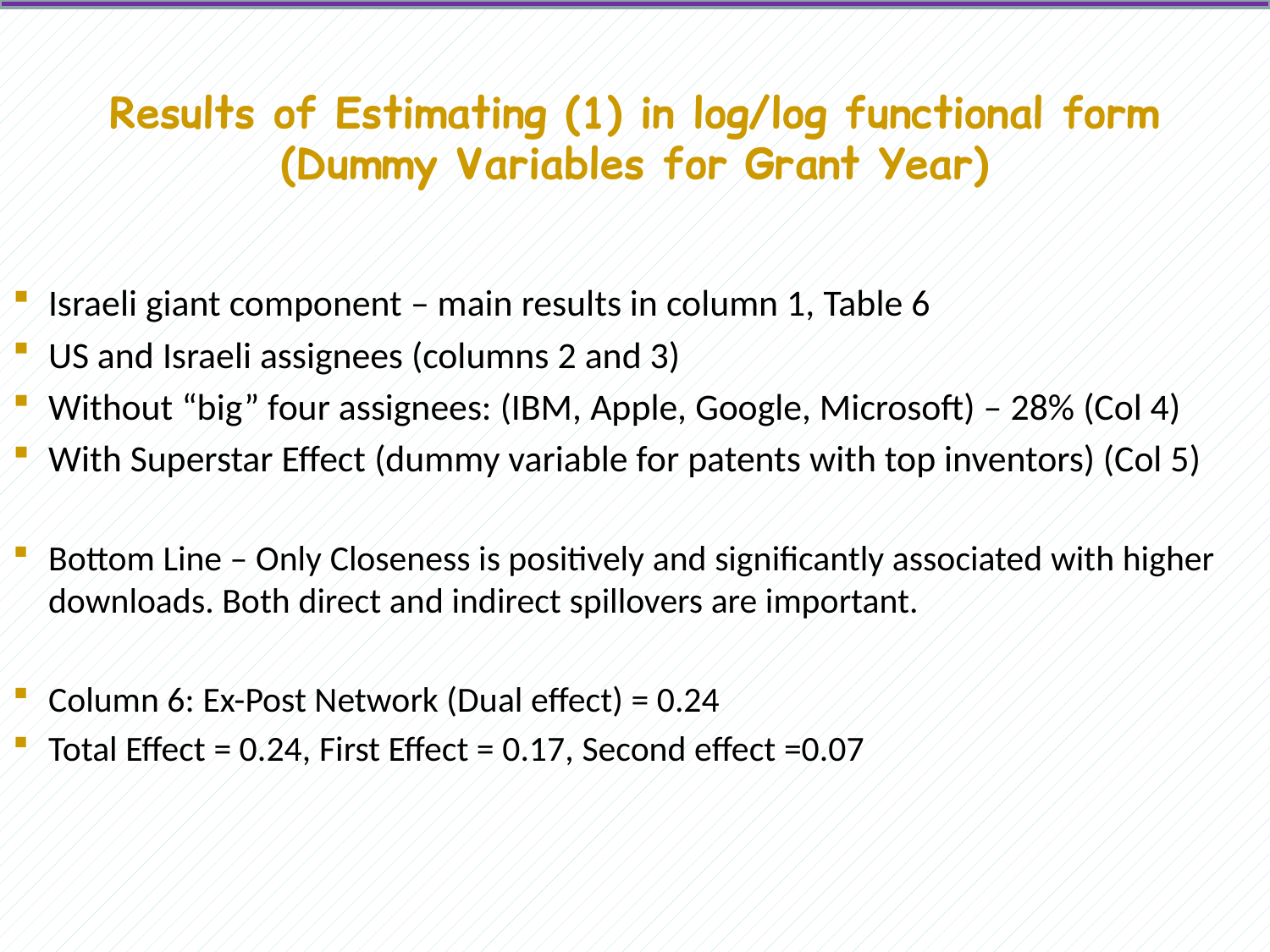

# Results of Estimating (1) in log/log functional form (Dummy Variables for Grant Year)

Israeli giant component – main results in column 1, Table 6
US and Israeli assignees (columns 2 and 3)
Without “big” four assignees: (IBM, Apple, Google, Microsoft) – 28% (Col 4)
With Superstar Effect (dummy variable for patents with top inventors) (Col 5)

Bottom Line – Only Closeness is positively and significantly associated with higher downloads. Both direct and indirect spillovers are important.

Column 6: Ex-Post Network (Dual effect) = 0.24
Total Effect = 0.24, First Effect = 0.17, Second effect =0.07